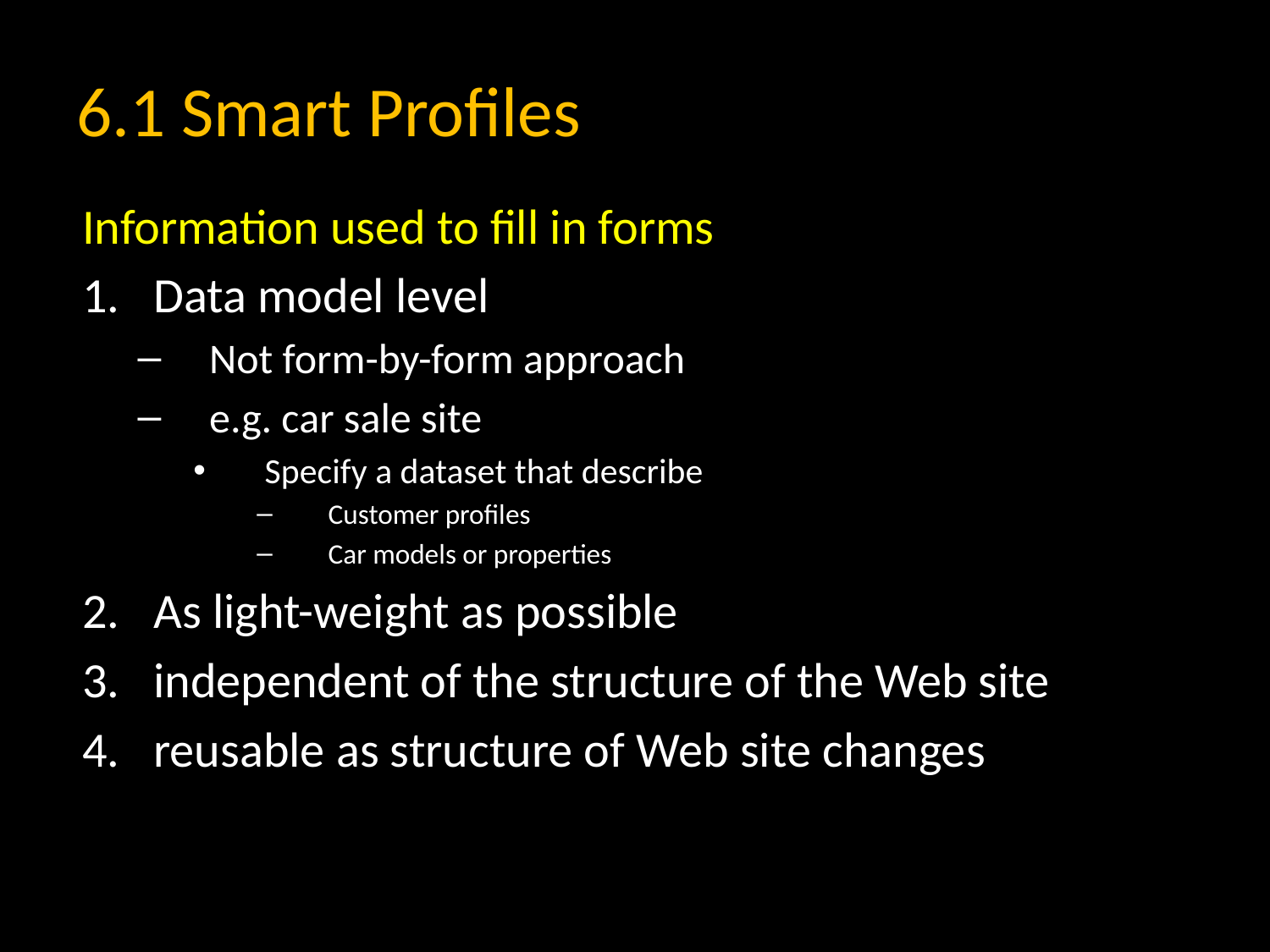

# 6.1 Smart Profiles
Information used to fill in forms
Data model level
Not form-by-form approach
e.g. car sale site
Specify a dataset that describe
Customer profiles
Car models or properties
As light-weight as possible
independent of the structure of the Web site
reusable as structure of Web site changes